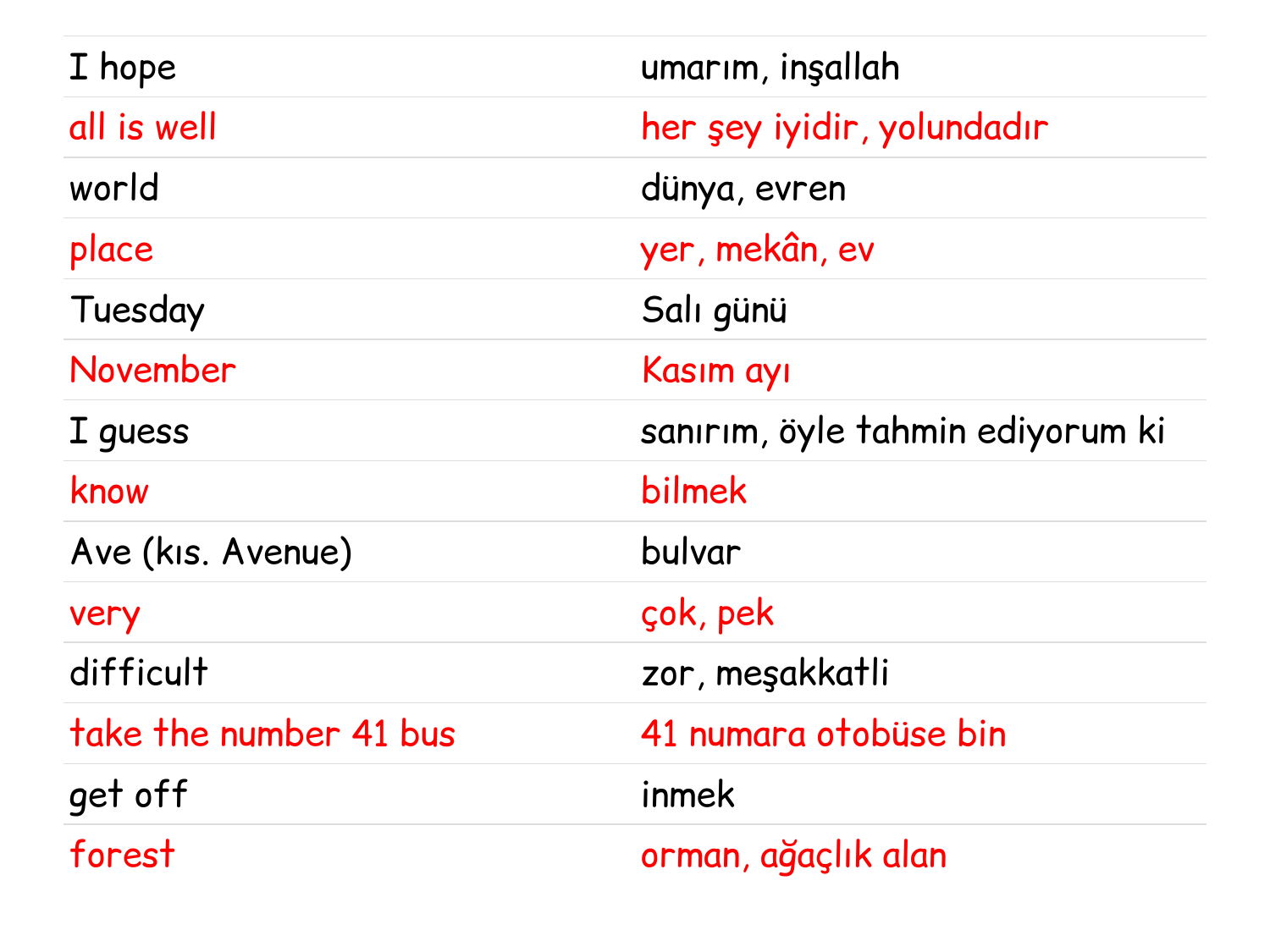

| I hope | umarım, inşallah |
| --- | --- |
| all is well | her şey iyidir, yolundadır |
| world | dünya, evren |
| place | yer, mekân, ev |
| Tuesday | Salı günü |
| November | Kasım ayı |
| I guess | sanırım, öyle tahmin ediyorum ki |
| know | bilmek |
| Ave (kıs. Avenue) | bulvar |
| very | çok, pek |
| difficult | zor, meşakkatli |
| take the number 41 bus | 41 numara otobüse bin |
| get off | inmek |
| forest | orman, ağaçlık alan |
#